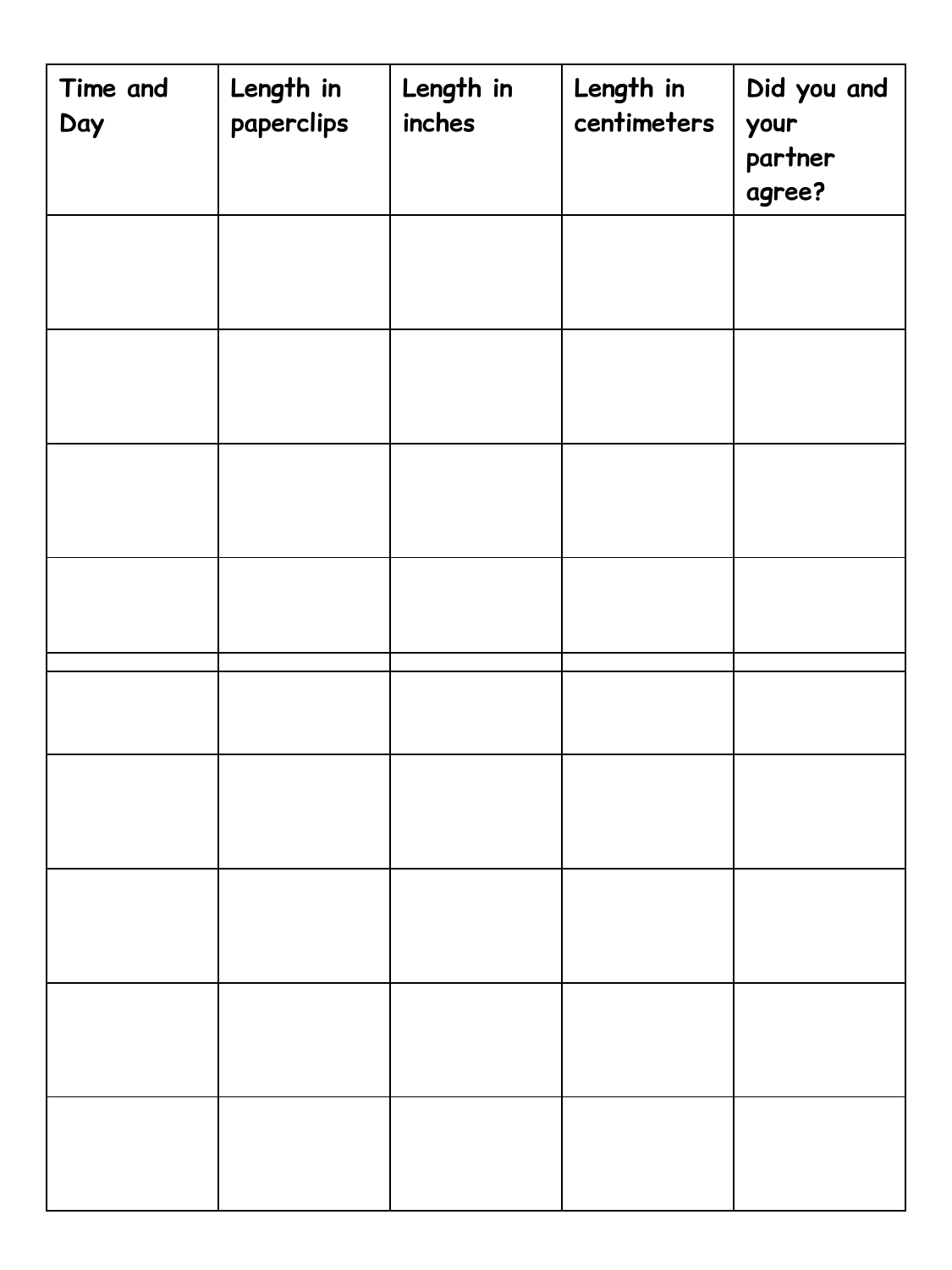

| Time and Day | Length in paperclips | Length in inches | Length in centimeters | Did you and your partner agree? |
| --- | --- | --- | --- | --- |
|  |  |  |  |  |
|  |  |  |  |  |
|  |  |  |  |  |
|  |  |  |  |  |
|  |  |  |  |  |
| --- | --- | --- | --- | --- |
|  |  |  |  |  |
|  |  |  |  |  |
|  |  |  |  |  |
|  |  |  |  |  |